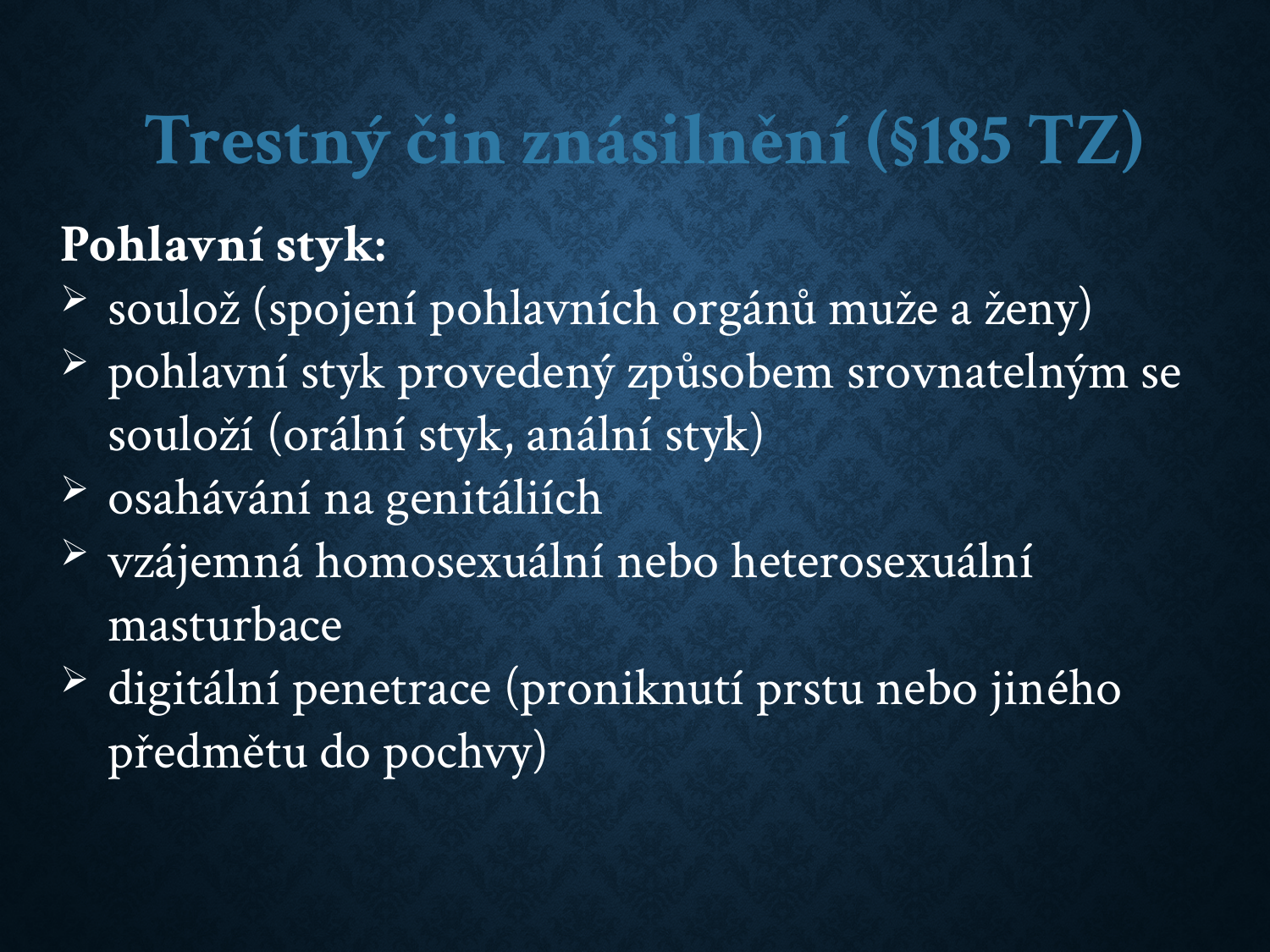

Trestný čin znásilnění (§185 TZ)
Pohlavní styk:
soulož (spojení pohlavních orgánů muže a ženy)
pohlavní styk provedený způsobem srovnatelným se souloží (orální styk, anální styk)
osahávání na genitáliích
vzájemná homosexuální nebo heterosexuální masturbace
digitální penetrace (proniknutí prstu nebo jiného předmětu do pochvy)